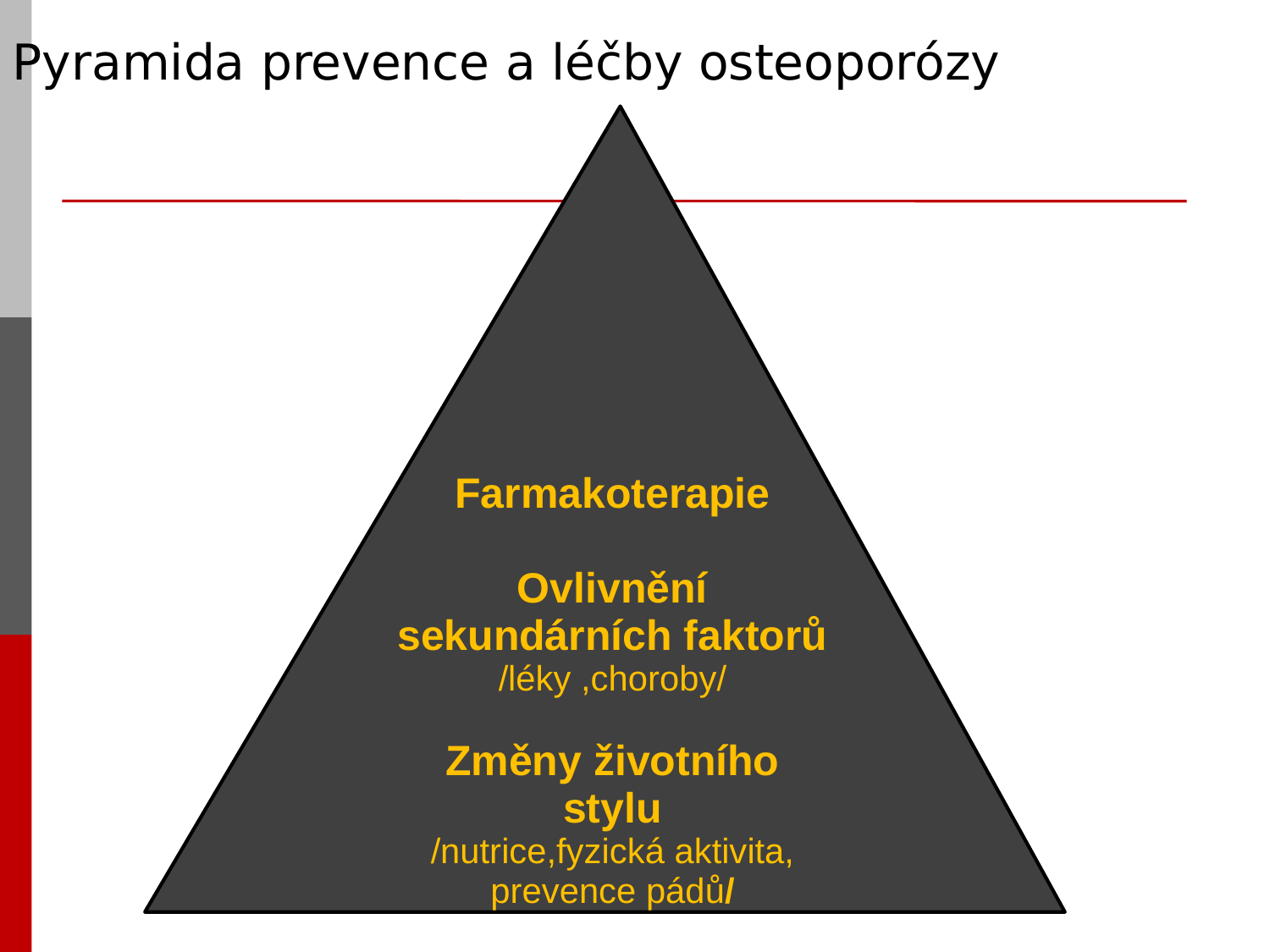

# Pyramida prevence a léčby osteoporózy
Farmakoterapie

Ovlivnění sekundárních faktorů
/léky ,choroby/

Změny životního stylu
/nutrice,fyzická aktivita, prevence pádů/